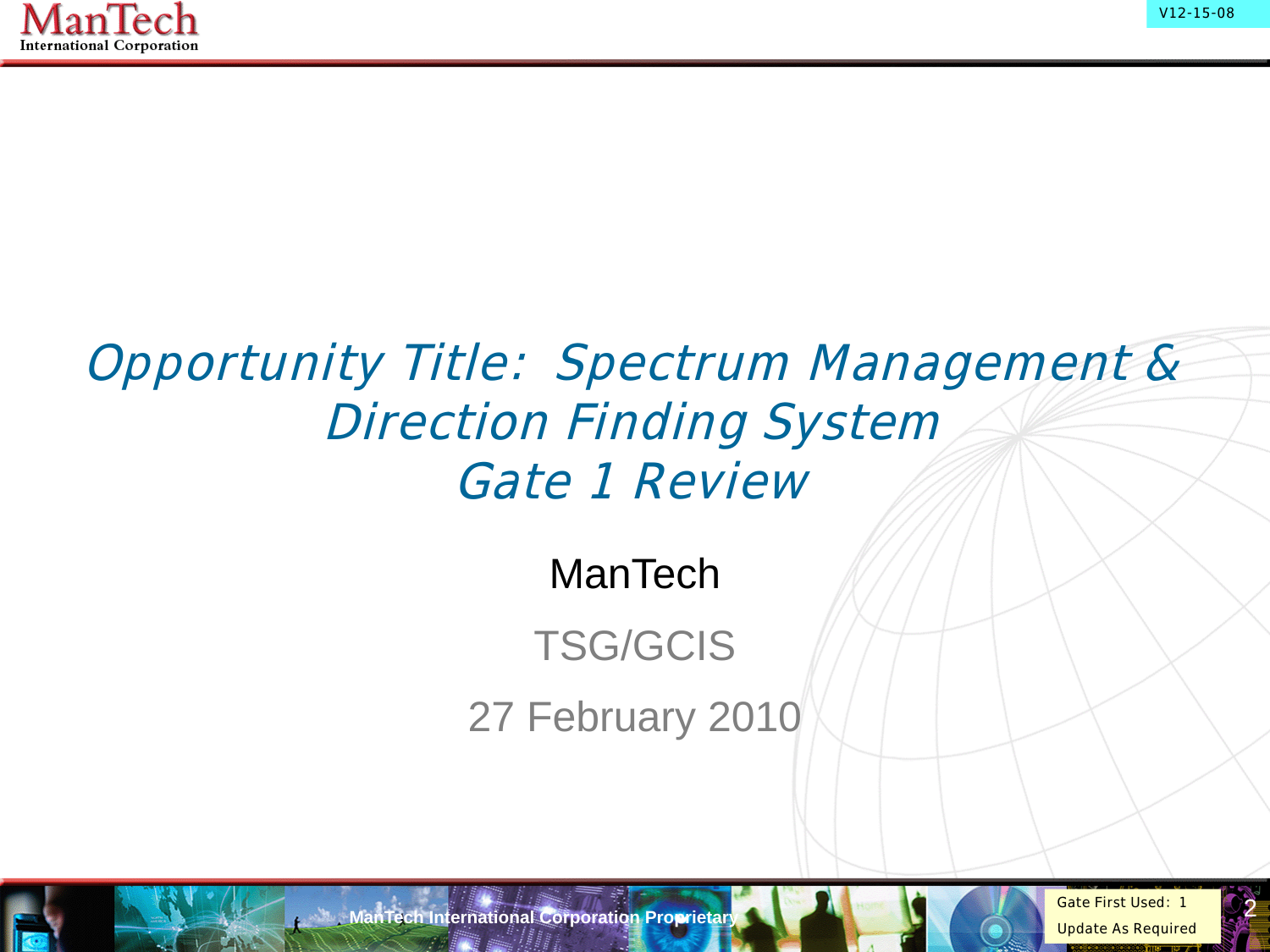

# Opportunity Title:  Spectrum Management & Direction Finding System Gate 1 Review
ManTech
TSG/GCIS
27 February 2010
2
Gate First Used:  1
Update As Required